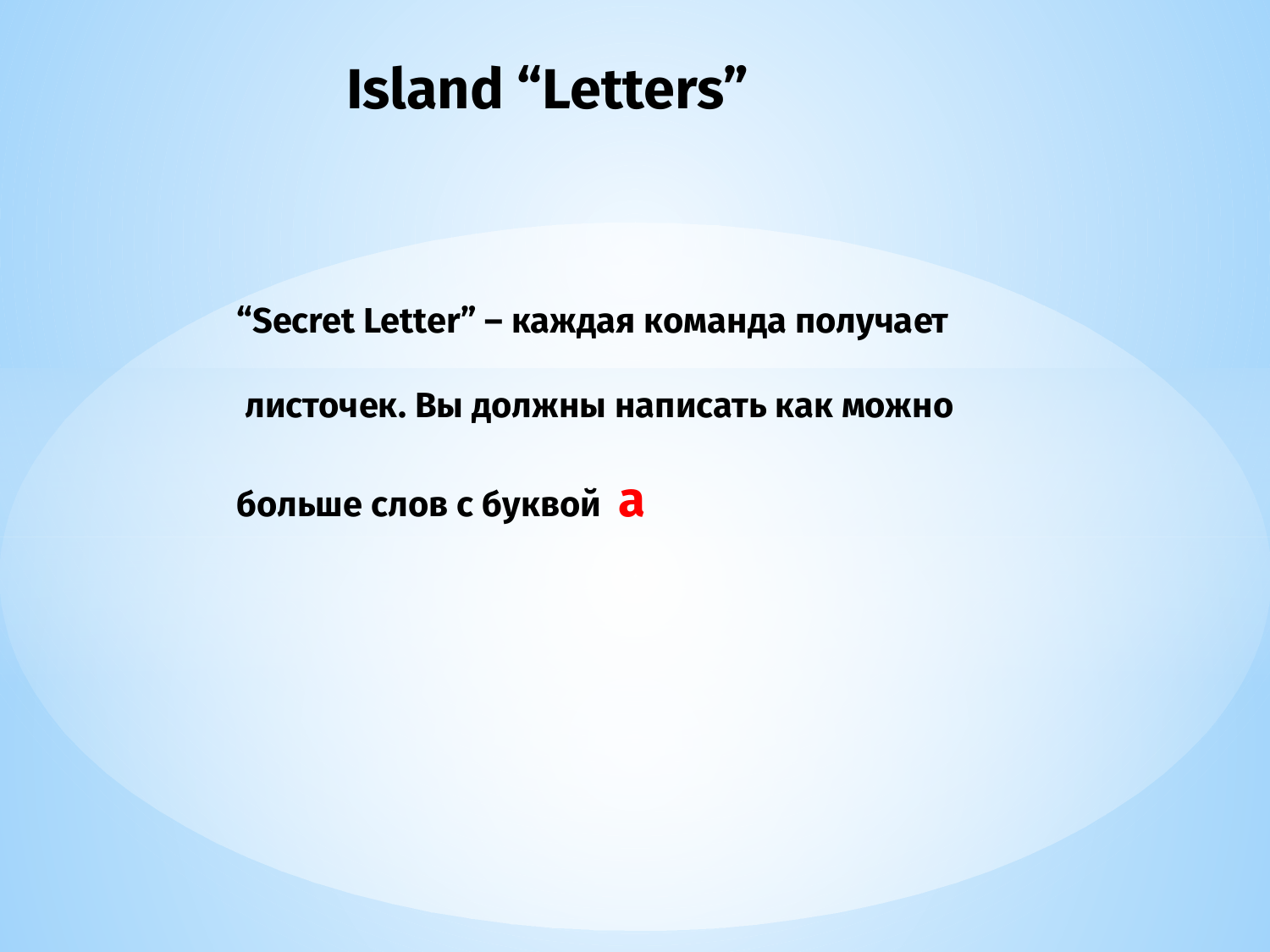

# Island “Letters” “Secret Letter” – каждая команда получает листочек. Вы должны написать как можно больше слов с буквой  а